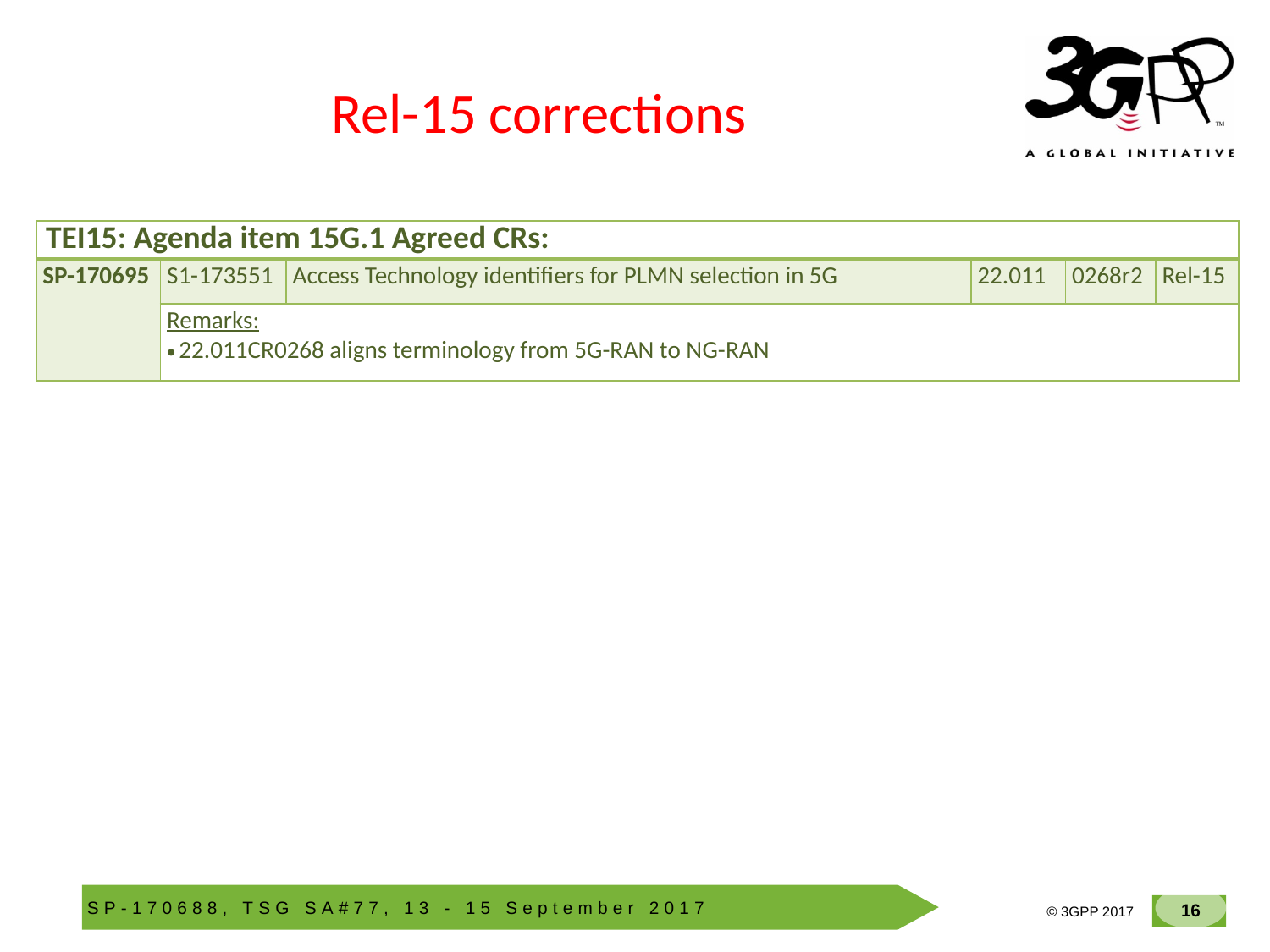

# Rel-15 corrections
| TEI15: Agenda item 15G.1 Agreed CRs: |  |  |  |  |  |
| --- | --- | --- | --- | --- | --- |
| SP-170695 | S1-173551 | Access Technology identifiers for PLMN selection in 5G | 22.011 | 0268r2 | Rel-15 |
|  | Remarks: 22.011CR0268 aligns terminology from 5G-RAN to NG-RAN |  |  |  |  |